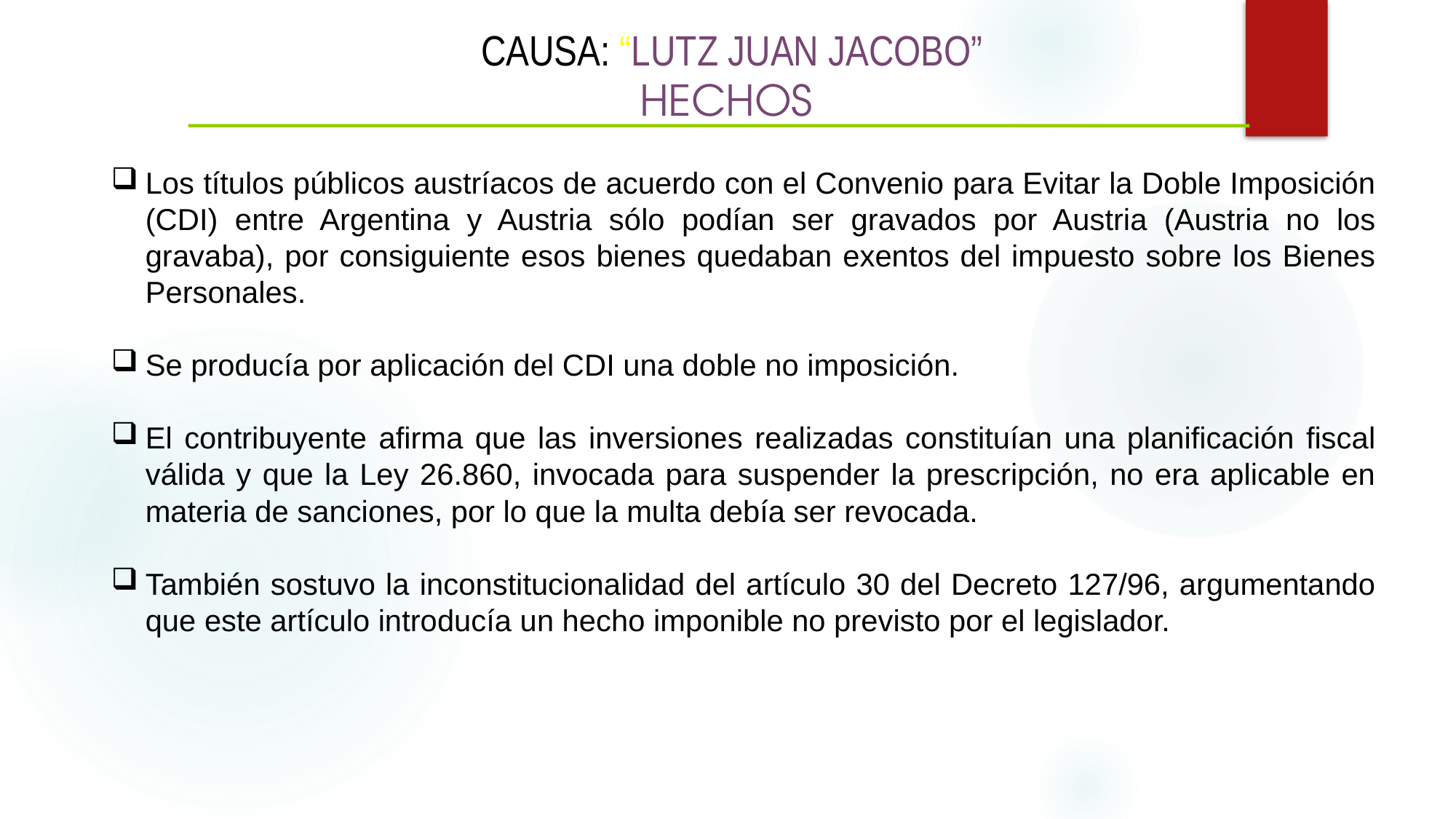

# CAUSA: “Lutz Juan Jacobo” HECHOS

Los títulos públicos austríacos de acuerdo con el Convenio para Evitar la Doble Imposición (CDI) entre Argentina y Austria sólo podían ser gravados por Austria (Austria no los gravaba), por consiguiente esos bienes quedaban exentos del impuesto sobre los Bienes Personales.

Se producía por aplicación del CDI una doble no imposición.

El contribuyente afirma que las inversiones realizadas constituían una planificación fiscal válida y que la Ley 26.860, invocada para suspender la prescripción, no era aplicable en materia de sanciones, por lo que la multa debía ser revocada.

También sostuvo la inconstitucionalidad del artículo 30 del Decreto 127/96, argumentando que este artículo introducía un hecho imponible no previsto por el legislador.